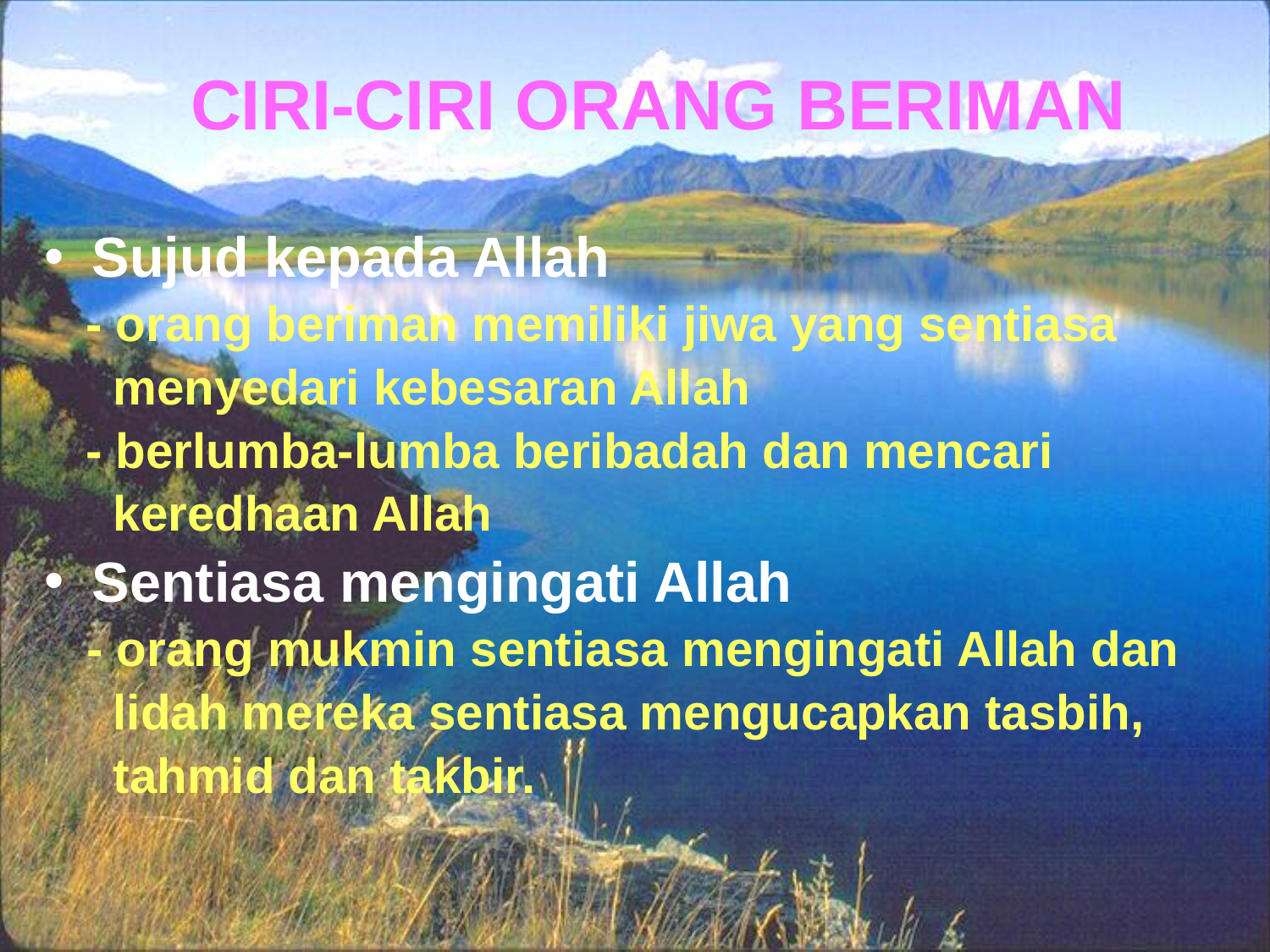

# CIRI-CIRI ORANG BERIMAN
Sujud kepada Allah
   - orang beriman memiliki jiwa yang sentiasa
     menyedari kebesaran Allah
   - berlumba-lumba beribadah dan mencari
     keredhaan Allah
Sentiasa mengingati Allah
   - orang mukmin sentiasa mengingati Allah dan
     lidah mereka sentiasa mengucapkan tasbih,
     tahmid dan takbir.